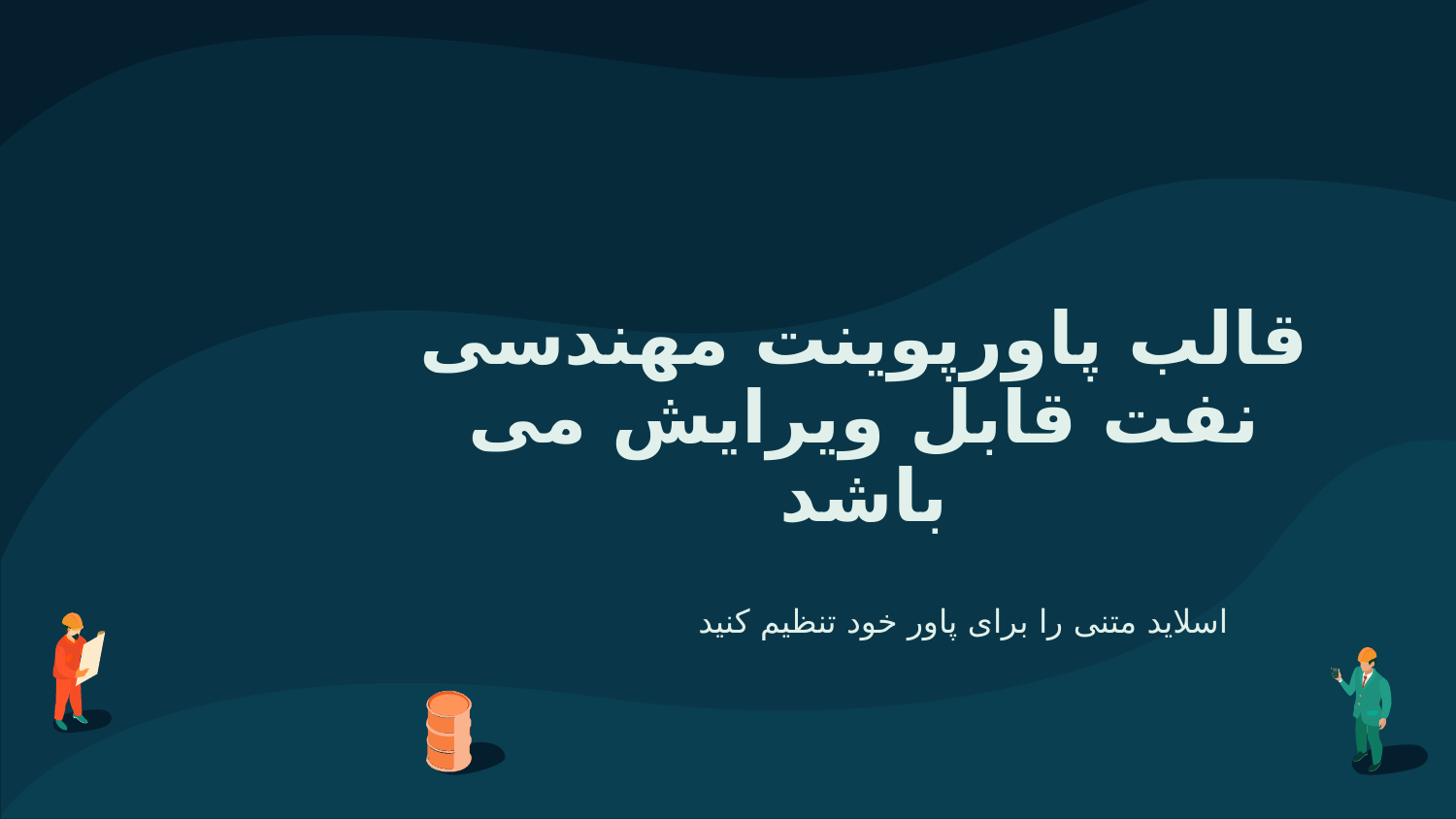

# قالب پاورپوینت مهندسی نفت قابل ویرایش می باشد
اسلاید متنی را برای پاور خود تنظیم کنید